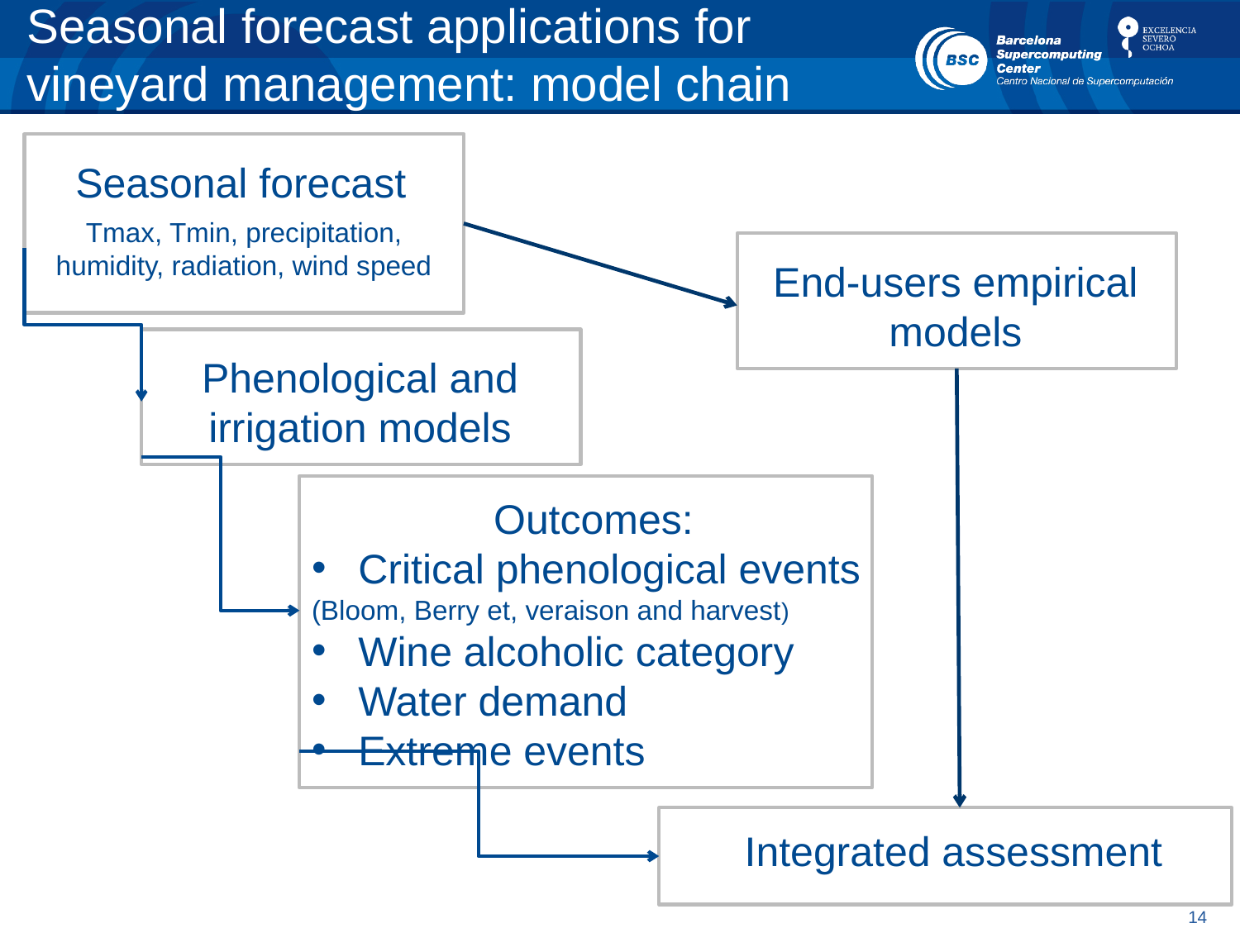

# Seasonal forecast applications for vineyard management: model chain

Seasonal forecast
Tmax, Tmin, precipitation, humidity, radiation, wind speed

End-users empirical models

Phenological and irrigation models

	     Outcomes:
Critical phenological events
(Bloom, Berry et, veraison and harvest)
Wine alcoholic category
Water demand
Extreme events

Integrated assessment